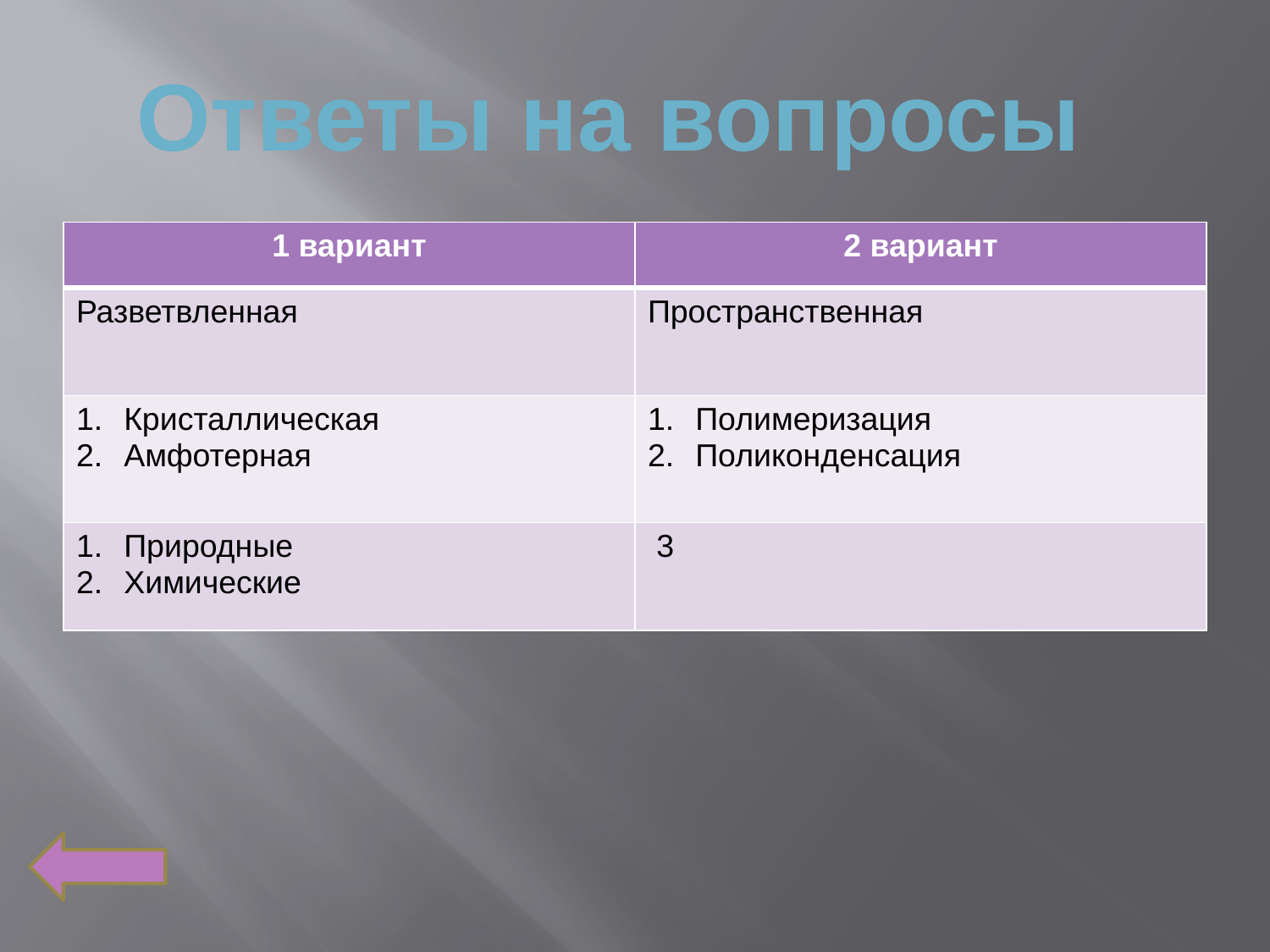

#
Ответы на вопросы
| 1 вариант | 2 вариант |
| --- | --- |
| Разветвленная | Пространственная |
| Кристаллическая Амфотерная | Полимеризация Поликонденсация |
| Природные Химические | 3 |